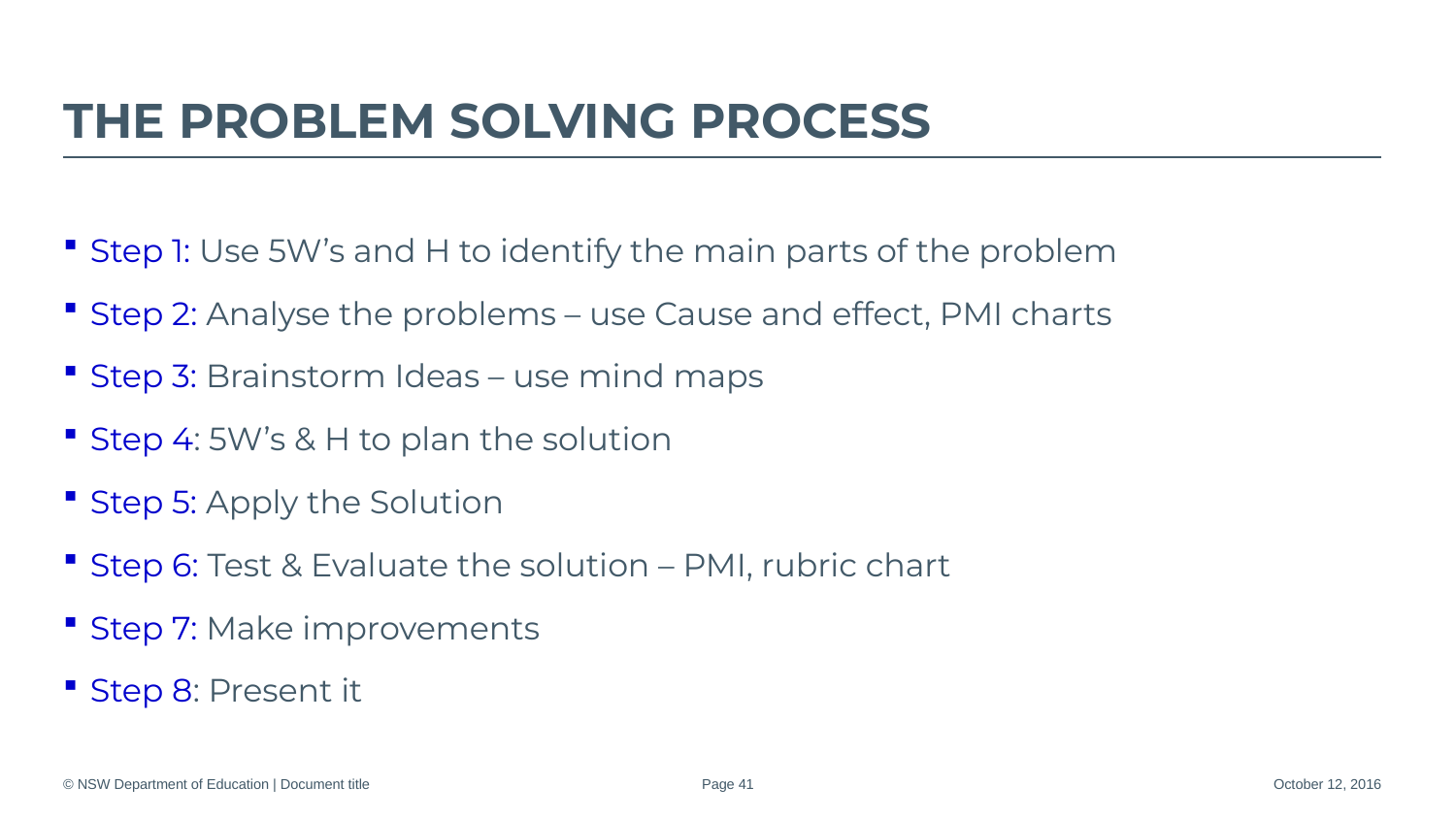

# The problem solving process
Step 1: Use 5W’s and H to identify the main parts of the problem
Step 2: Analyse the problems – use Cause and effect, PMI charts
Step 3: Brainstorm Ideas – use mind maps
Step 4: 5W’s & H to plan the solution
Step 5: Apply the Solution
Step 6: Test & Evaluate the solution – PMI, rubric chart
Step 7: Make improvements
Step 8: Present it
© NSW Department of Education | Document title
Page 41
October 12, 2016